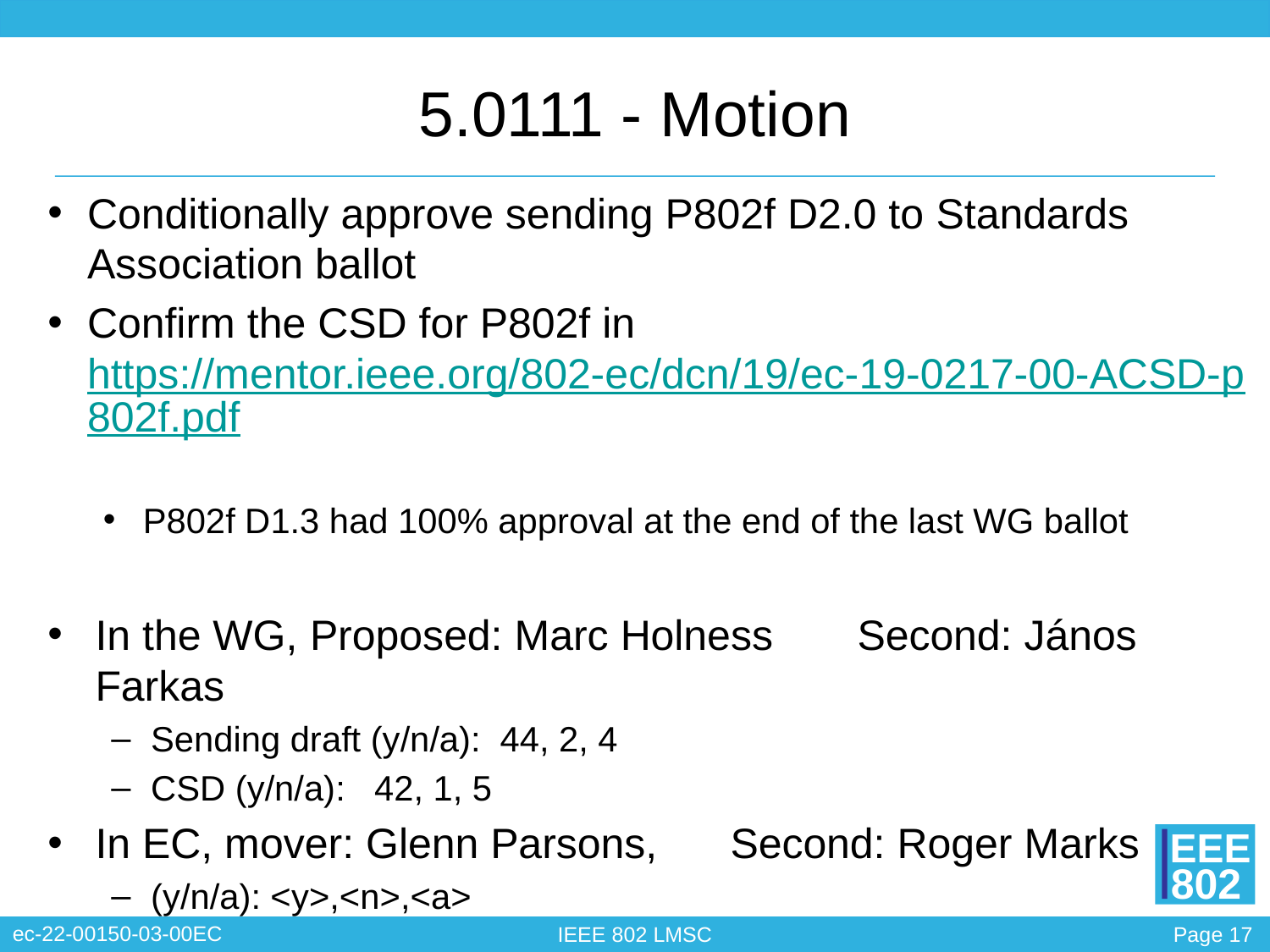

# 5.0111 - Motion
Conditionally approve sending P802f D2.0 to Standards Association ballot
Confirm the CSD for P802f in https://mentor.ieee.org/802-ec/dcn/19/ec-19-0217-00-ACSD-p802f.pdf
P802f D1.3 had 100% approval at the end of the last WG ballot

In the WG, Proposed: Marc Holness	Second: János Farkas
Sending draft (y/n/a):  44, 2, 4
CSD (y/n/a):   42, 1, 5
In EC, mover: Glenn Parsons, 	Second: Roger Marks
(y/n/a): <y>,<n>,<a>